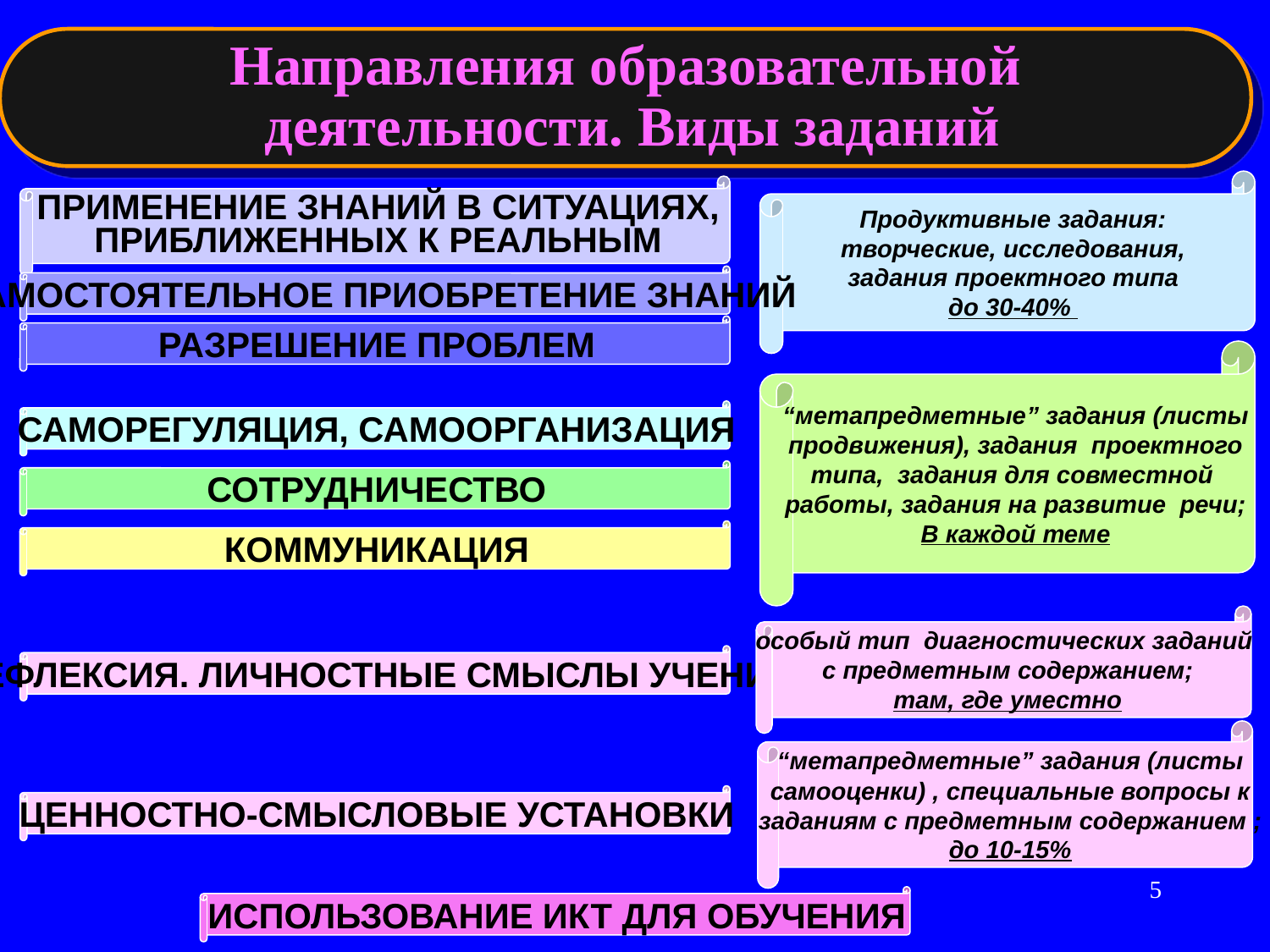

Направления образовательной
 деятельности. Виды заданий
Продуктивные задания:
творческие, исследования,
задания проектного типа
до 30-40%
Применение знаний в ситуациях,
приближенных к реальным
Самостоятельное приобретение знаний
Разрешение проблем
“метапредметные” задания (листы
продвижения), задания  проектного
типа,  задания для совместной
работы, задания на развитие  речи;
В каждой теме
Саморегуляция, самоорганизация
Сотрудничество
Коммуникация
особый тип  диагностических заданий
с предметным содержанием;
там, где уместно
Рефлексия. Личностные смыслы учения
“метапредметные” задания (листы
самооценки) , специальные вопросы к
заданиям с предметным содержанием ;
до 10-15%
Ценностно-смысловые установки
5

Использование ИКТ для обучения